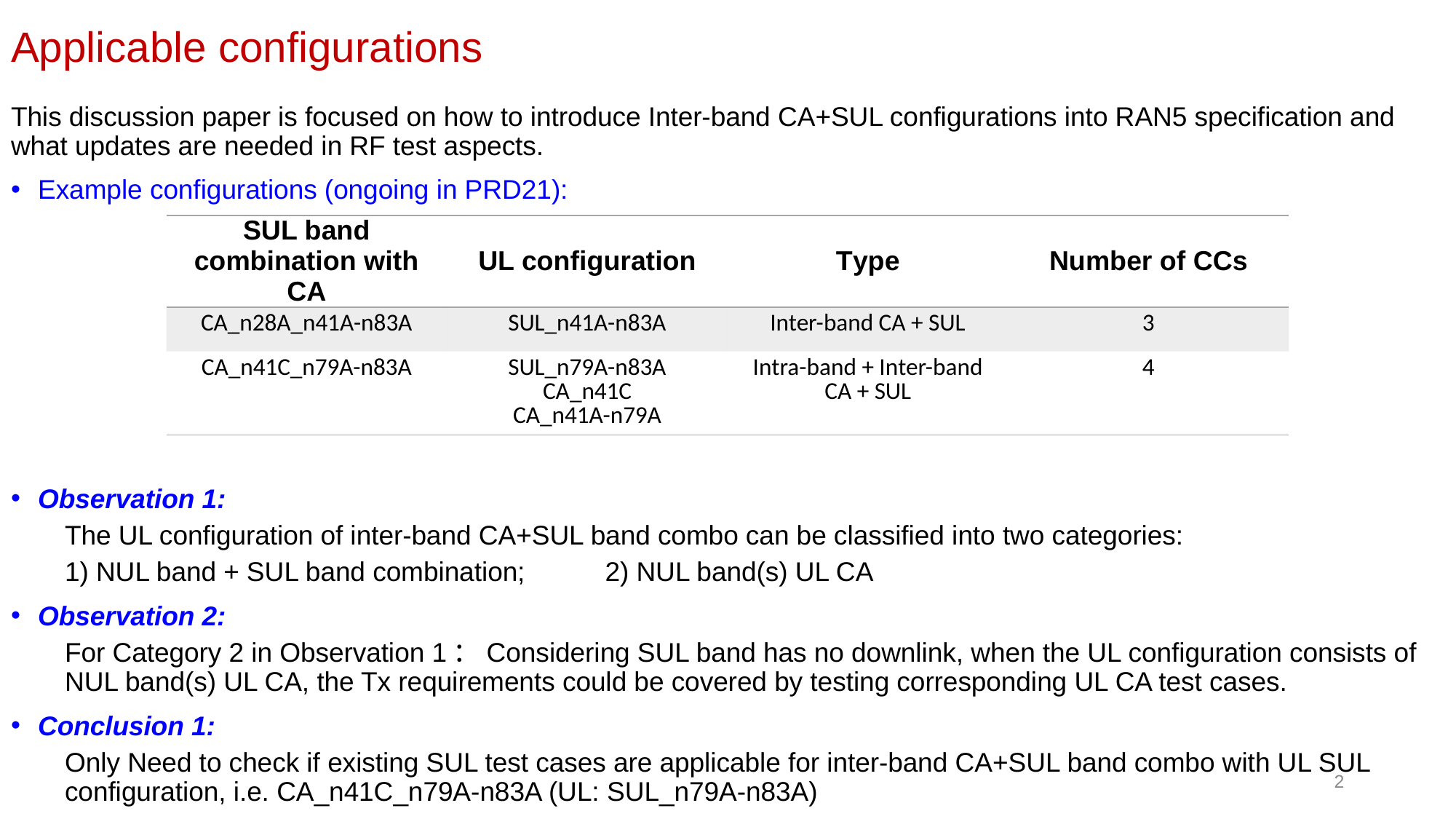

# Applicable configurations
This discussion paper is focused on how to introduce Inter-band CA+SUL configurations into RAN5 specification and what updates are needed in RF test aspects.
Example configurations (ongoing in PRD21):

Observation 1:
The UL configuration of inter-band CA+SUL band combo can be classified into two categories:
1) NUL band + SUL band combination; 	2) NUL band(s) UL CA
Observation 2:
For Category 2 in Observation 1：Considering SUL band has no downlink, when the UL configuration consists of NUL band(s) UL CA, the Tx requirements could be covered by testing corresponding UL CA test cases.
Conclusion 1:
Only Need to check if existing SUL test cases are applicable for inter-band CA+SUL band combo with UL SUL configuration, i.e. CA_n41C_n79A-n83A (UL: SUL_n79A-n83A)

| SUL band combination with CA | UL configuration | Type | Number of CCs |
| --- | --- | --- | --- |
| CA\_n28A\_n41A-n83A | SUL\_n41A-n83A | Inter-band CA + SUL | 3 |
| CA\_n41C\_n79A-n83A | SUL\_n79A-n83A CA\_n41C CA\_n41A-n79A | Intra-band + Inter-band CA + SUL | 4 |
2